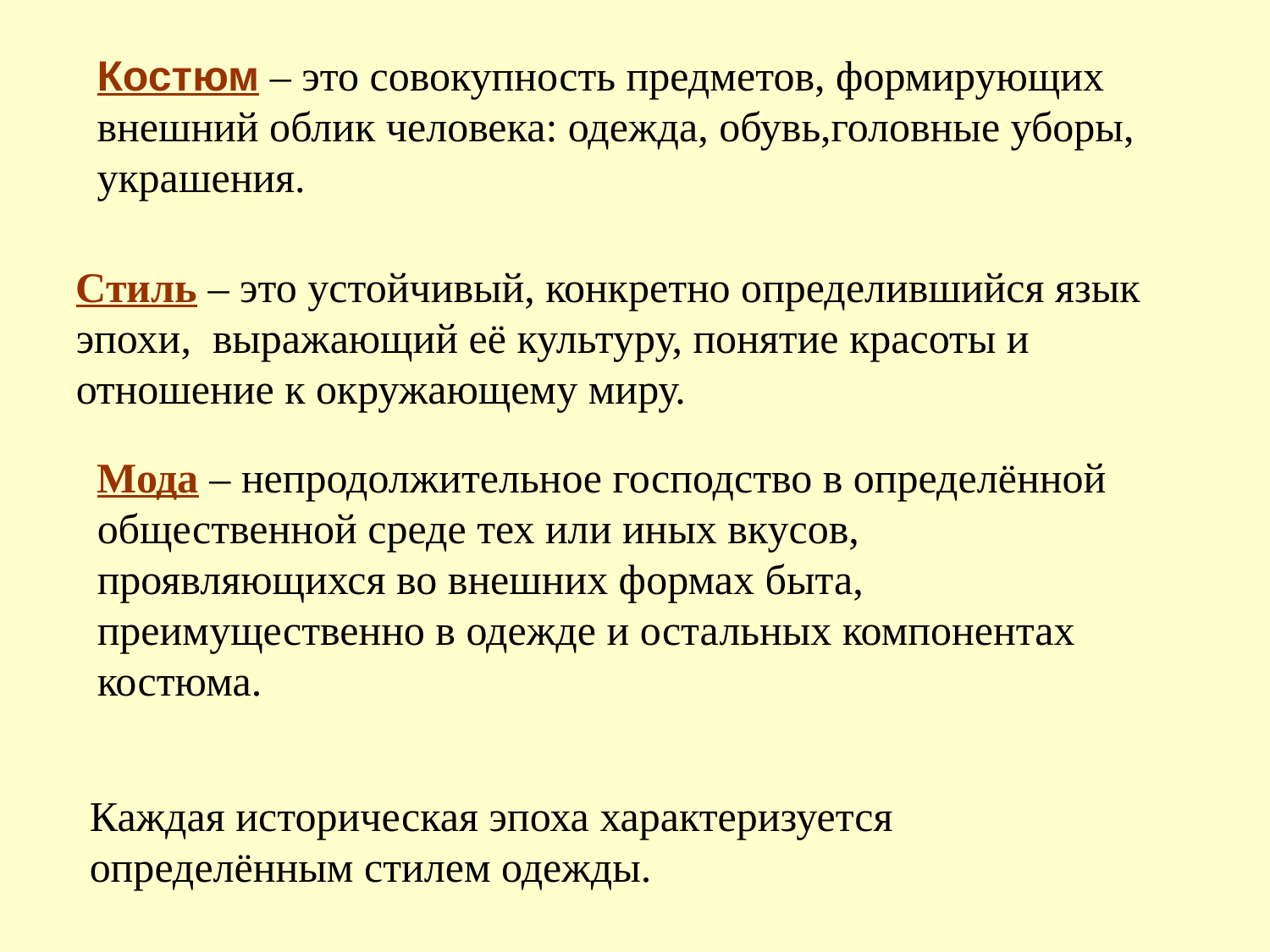

Костюм – это совокупность предметов, формирующих внешний облик человека: одежда, обувь,головные уборы, украшения.
Стиль – это устойчивый, конкретно определившийся язык эпохи,  выражающий её культуру, понятие красоты и отношение к окружающему миру.
Мода – непродолжительное господство в определённой общественной среде тех или иных вкусов, проявляющихся во внешних формах быта, преимущественно в одежде и остальных компонентах костюма.
Каждая историческая эпоха характеризуется определённым стилем одежды.